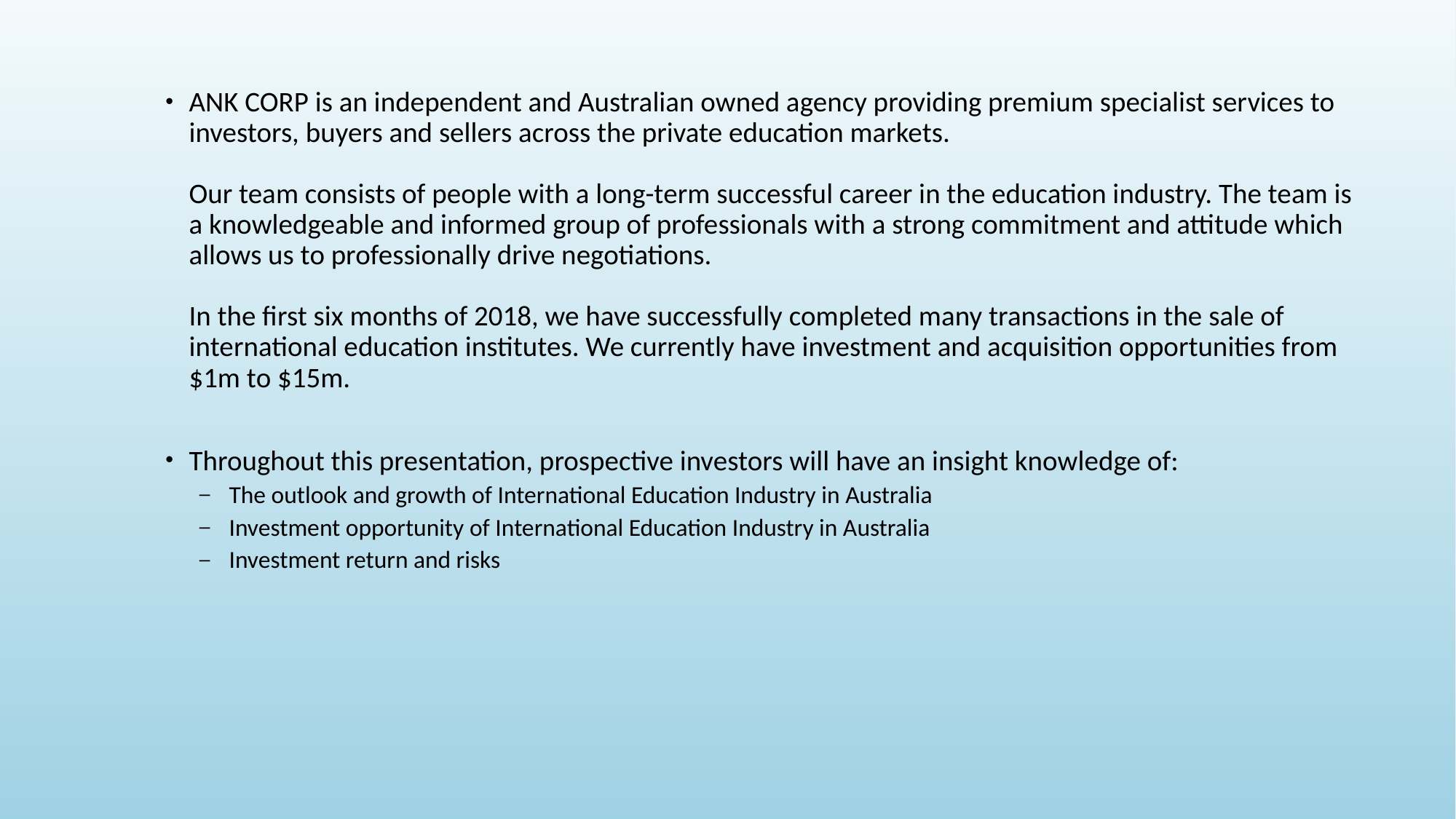

ANK CORP is an independent and Australian owned agency providing premium specialist services to investors, buyers and sellers across the private education markets.
Our team consists of people with a long-term successful career in the education industry. The team is a knowledgeable and informed group of professionals with a strong commitment and attitude which allows us to professionally drive negotiations.
In the first six months of 2018, we have successfully completed many transactions in the sale of international education institutes. We currently have investment and acquisition opportunities from $1m to $15m.
Throughout this presentation, prospective investors will have an insight knowledge of:
The outlook and growth of International Education Industry in Australia
Investment opportunity of International Education Industry in Australia
Investment return and risks
#